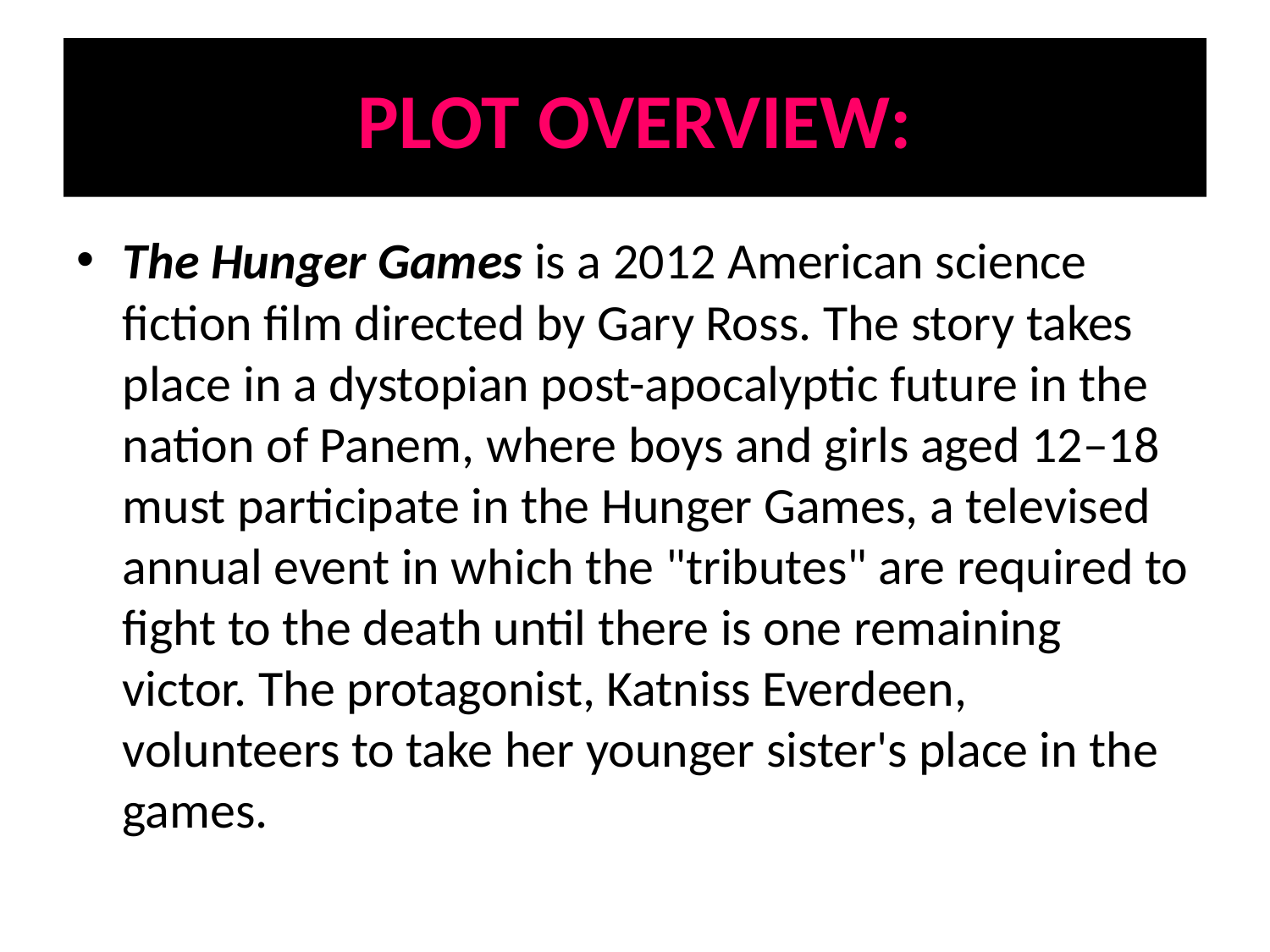

# PLOT OVERVIEW:
The Hunger Games is a 2012 American science fiction film directed by Gary Ross. The story takes place in a dystopian post-apocalyptic future in the nation of Panem, where boys and girls aged 12–18 must participate in the Hunger Games, a televised annual event in which the "tributes" are required to fight to the death until there is one remaining victor. The protagonist, Katniss Everdeen, volunteers to take her younger sister's place in the games.